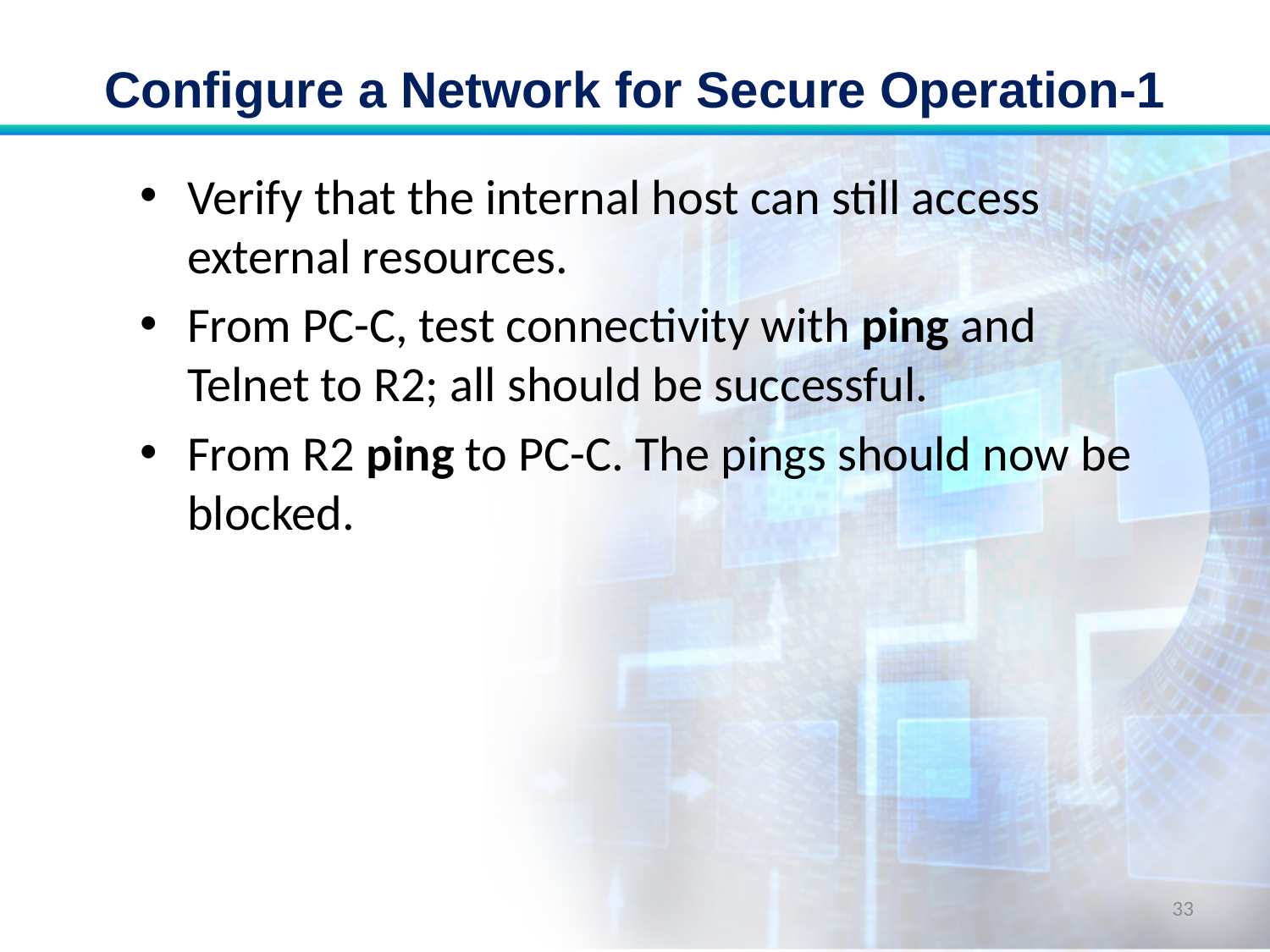

# Configure a Network for Secure Operation-1
Verify that the internal host can still access external resources.
From PC-C, test connectivity with ping and Telnet to R2; all should be successful.
From R2 ping to PC-C. The pings should now be blocked.

33